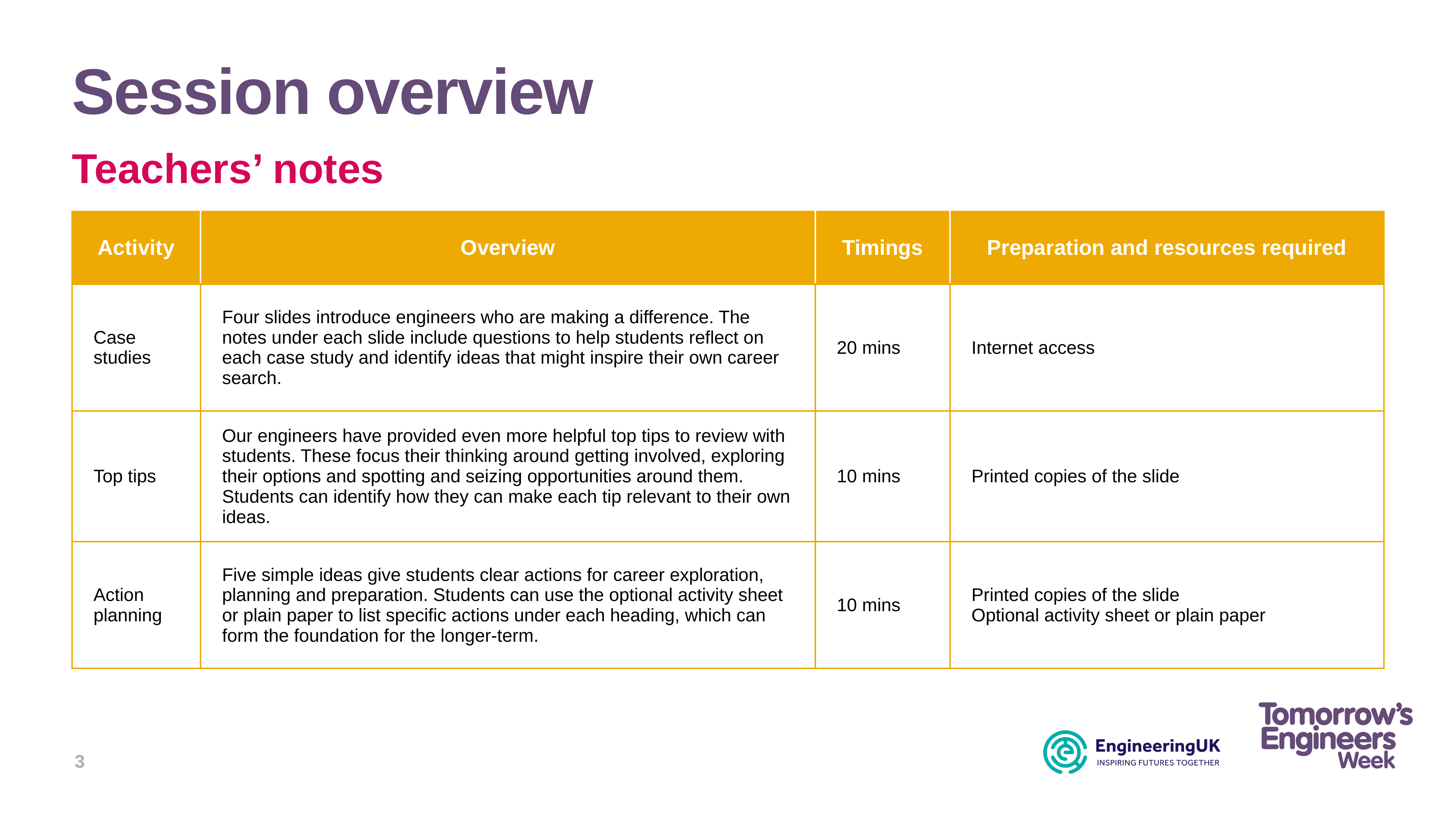

# Session overview
​Teachers’ notes​
| Activity | Overview | Timings | Preparation and resources required |
| --- | --- | --- | --- |
| Case studies | Four slides introduce engineers who are making a difference. The notes under each slide include questions to help students reflect on each case study and identify ideas that might inspire their own career search. | 20 mins | Internet access |
| Top tips | Our engineers have provided even more helpful top tips to review with students. These focus their thinking around getting involved, exploring their options and spotting and seizing opportunities around them. Students can identify how they can make each tip relevant to their own ideas. | 10 mins | Printed copies of the slide |
| Action planning | Five simple ideas give students clear actions for career exploration, planning and preparation. Students can use the optional activity sheet or plain paper to list specific actions under each heading, which can form the foundation for the longer-term. | 10 mins | Printed copies of the slide Optional activity sheet or plain paper |
3